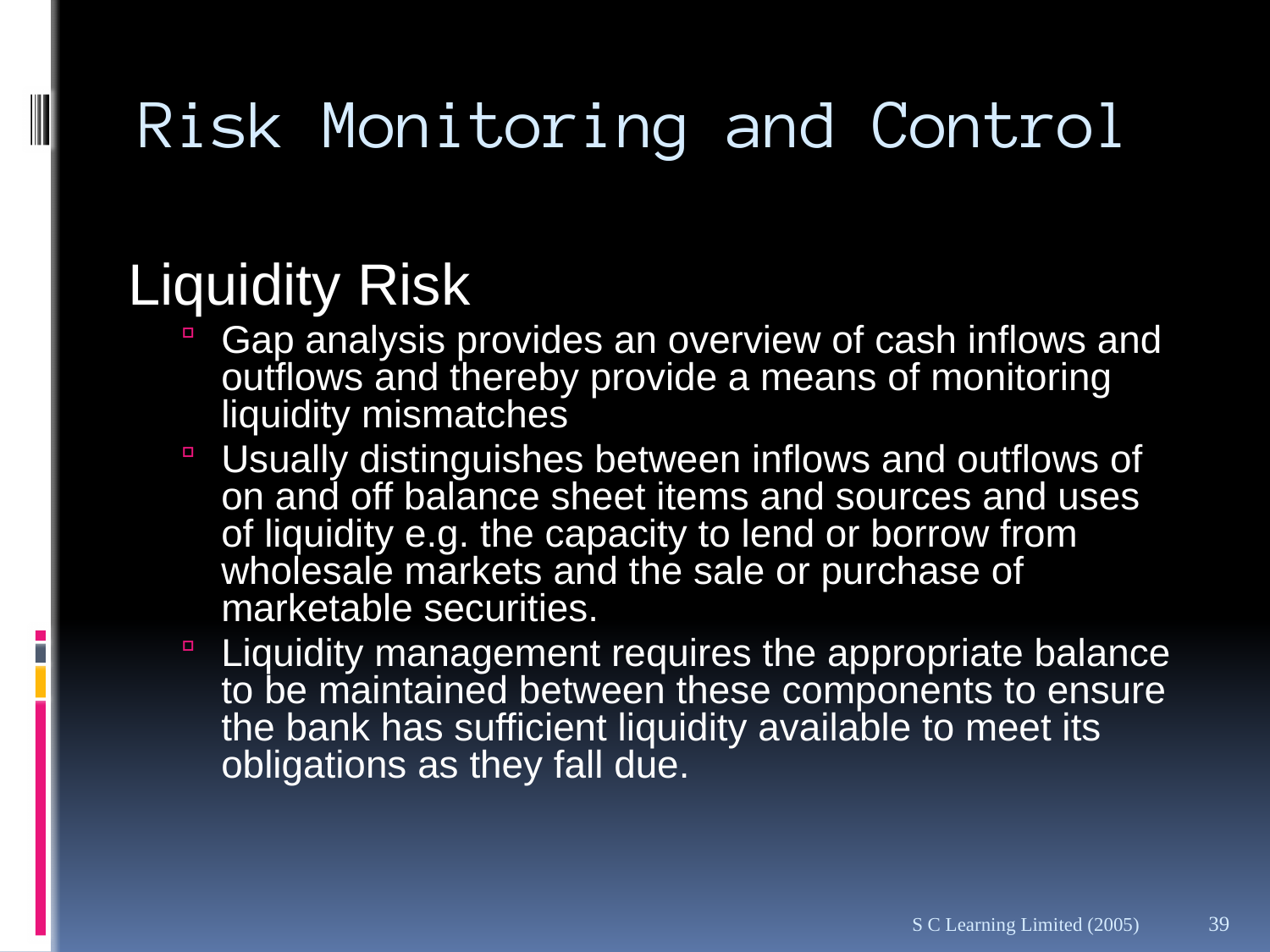

# Risk Monitoring and Control
Liquidity Risk
Gap analysis provides an overview of cash inflows and outflows and thereby provide a means of monitoring liquidity mismatches
Usually distinguishes between inflows and outflows of on and off balance sheet items and sources and uses of liquidity e.g. the capacity to lend or borrow from wholesale markets and the sale or purchase of marketable securities.
Liquidity management requires the appropriate balance to be maintained between these components to ensure the bank has sufficient liquidity available to meet its obligations as they fall due.
S C Learning Limited (2005)
39